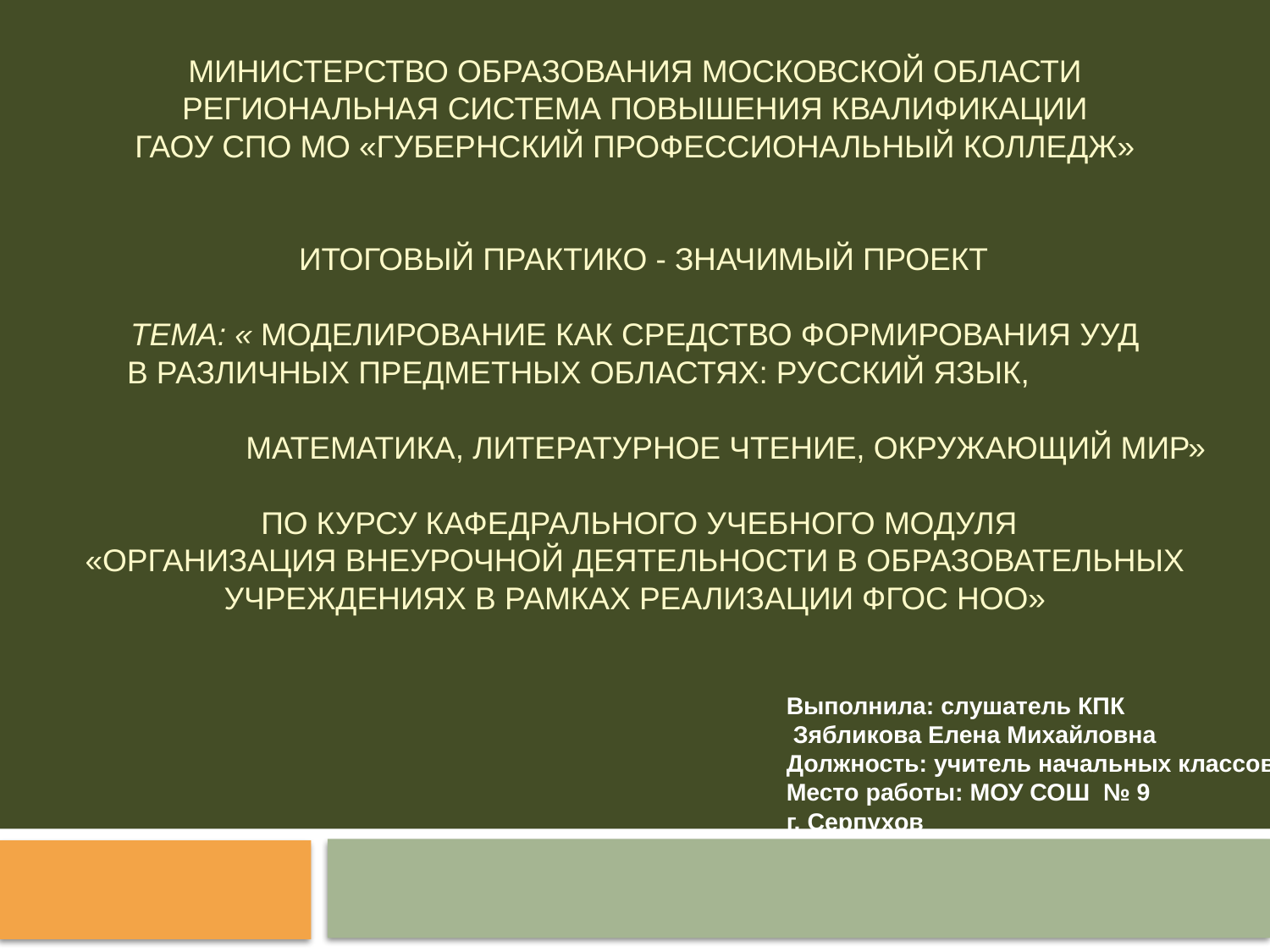

# Министерство образования Московской области Региональная система повышения квалификации ГАОУ СПО МО «Губернский профессиональный колледж»       Итоговый практико - значимый проект   Тема: « Моделирование как средство формирования УУД в различных предметных областях: Русский язык, Математика, Литературное чтение, Окружающий мир»    по курсу кафедрального учебного модуля «Организация внеурочной деятельности в образовательных учреждениях в рамках реализации ФГОС НОО»
Выполнила: слушатель КПК
 Зябликова Елена Михайловна
Должность: учитель начальных классов
Место работы: МОУ СОШ  № 9
г. Серпухов